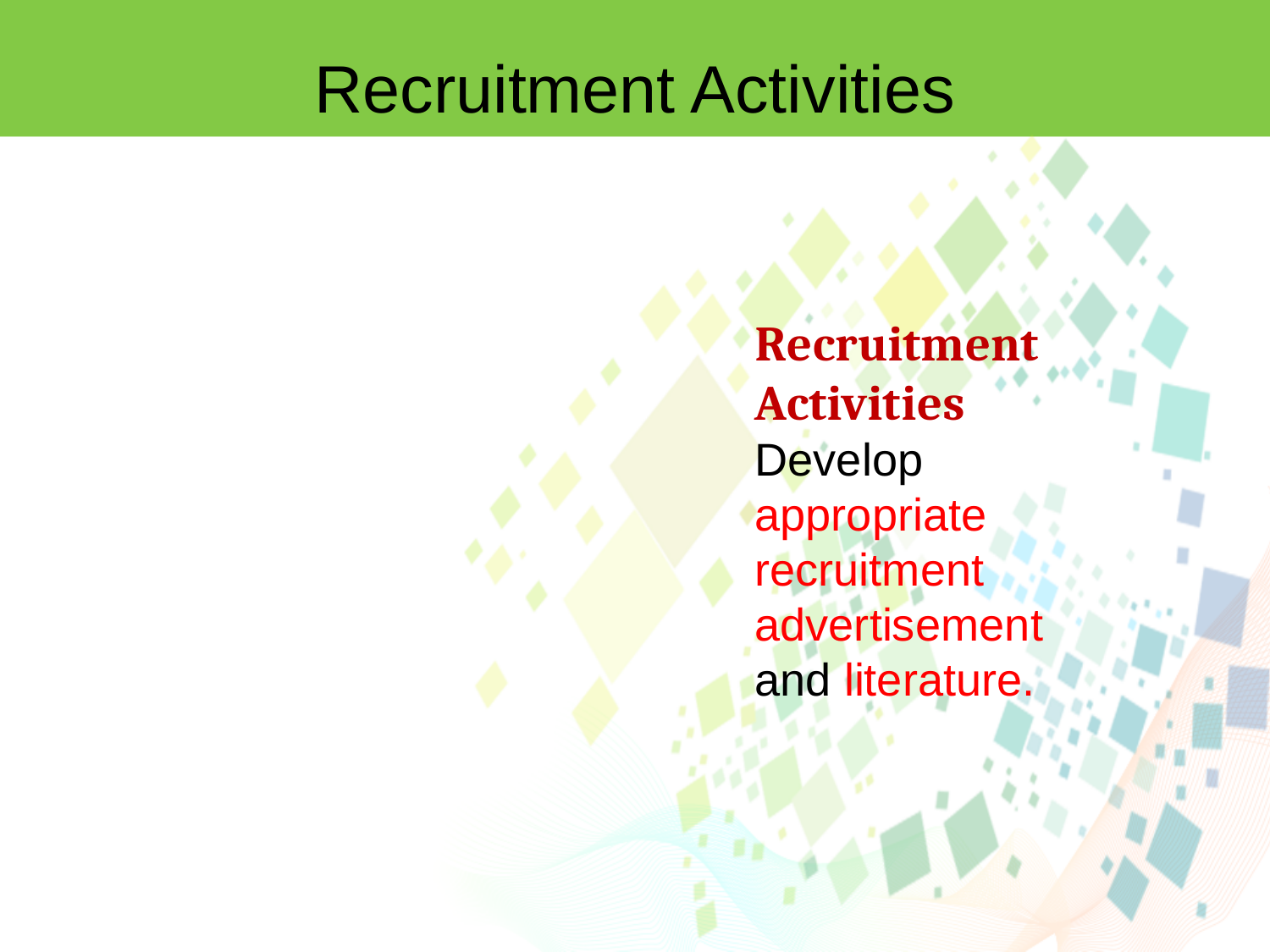

Recruitment Activities

Recruitment Activities
Develop appropriate recruitment advertisement and literature.